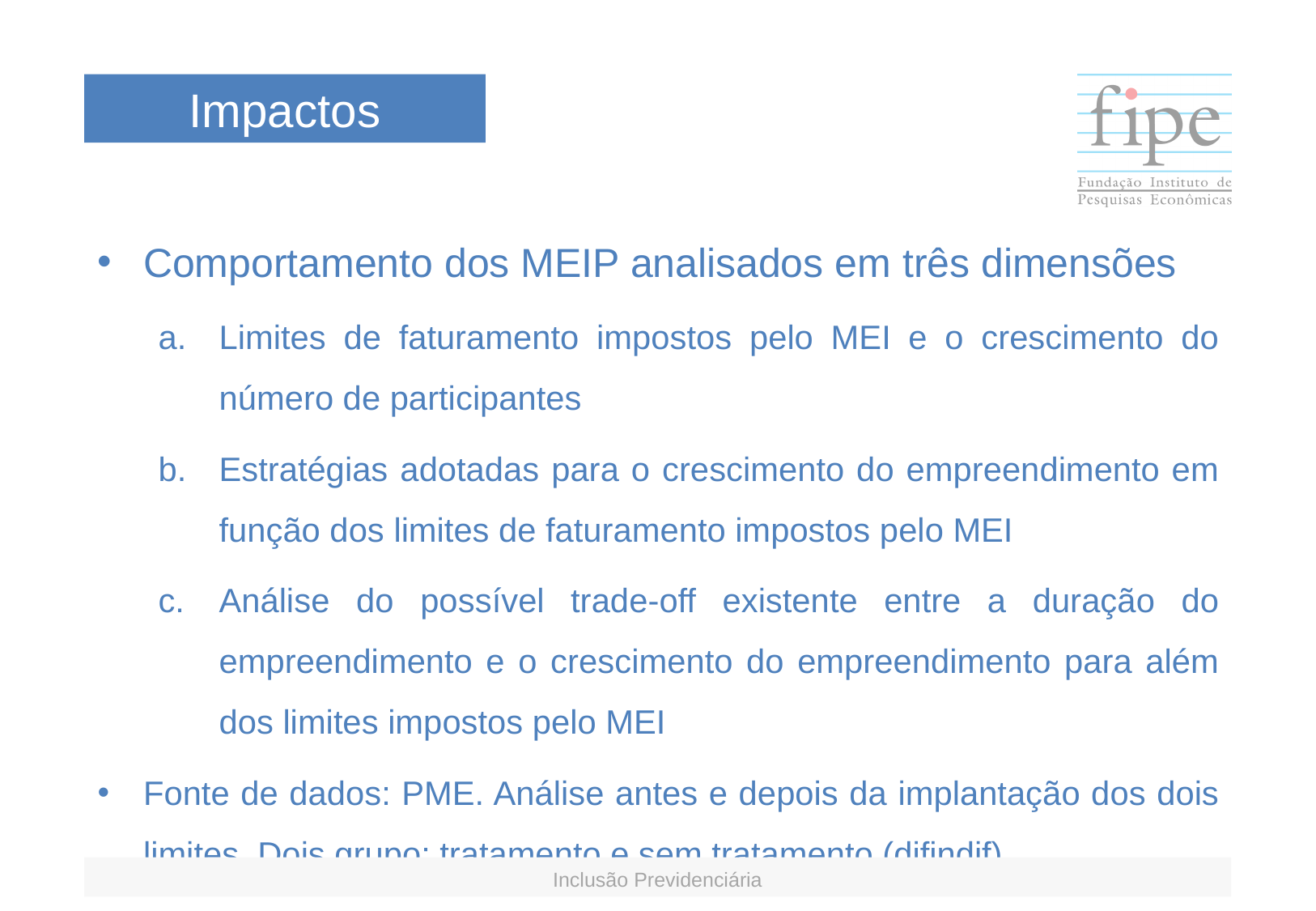

Impactos
Comportamento dos MEIP analisados em três dimensões
Limites de faturamento impostos pelo MEI e o crescimento do número de participantes
Estratégias adotadas para o crescimento do empreendimento em função dos limites de faturamento impostos pelo MEI
Análise do possível trade-off existente entre a duração do empreendimento e o crescimento do empreendimento para além dos limites impostos pelo MEI
Fonte de dados: PME. Análise antes e depois da implantação dos dois limites. Dois grupo: tratamento e sem tratamento (difindif)

Inclusão Previdenciária
* Outras modalidades, como reforma, também podem ser incluídas